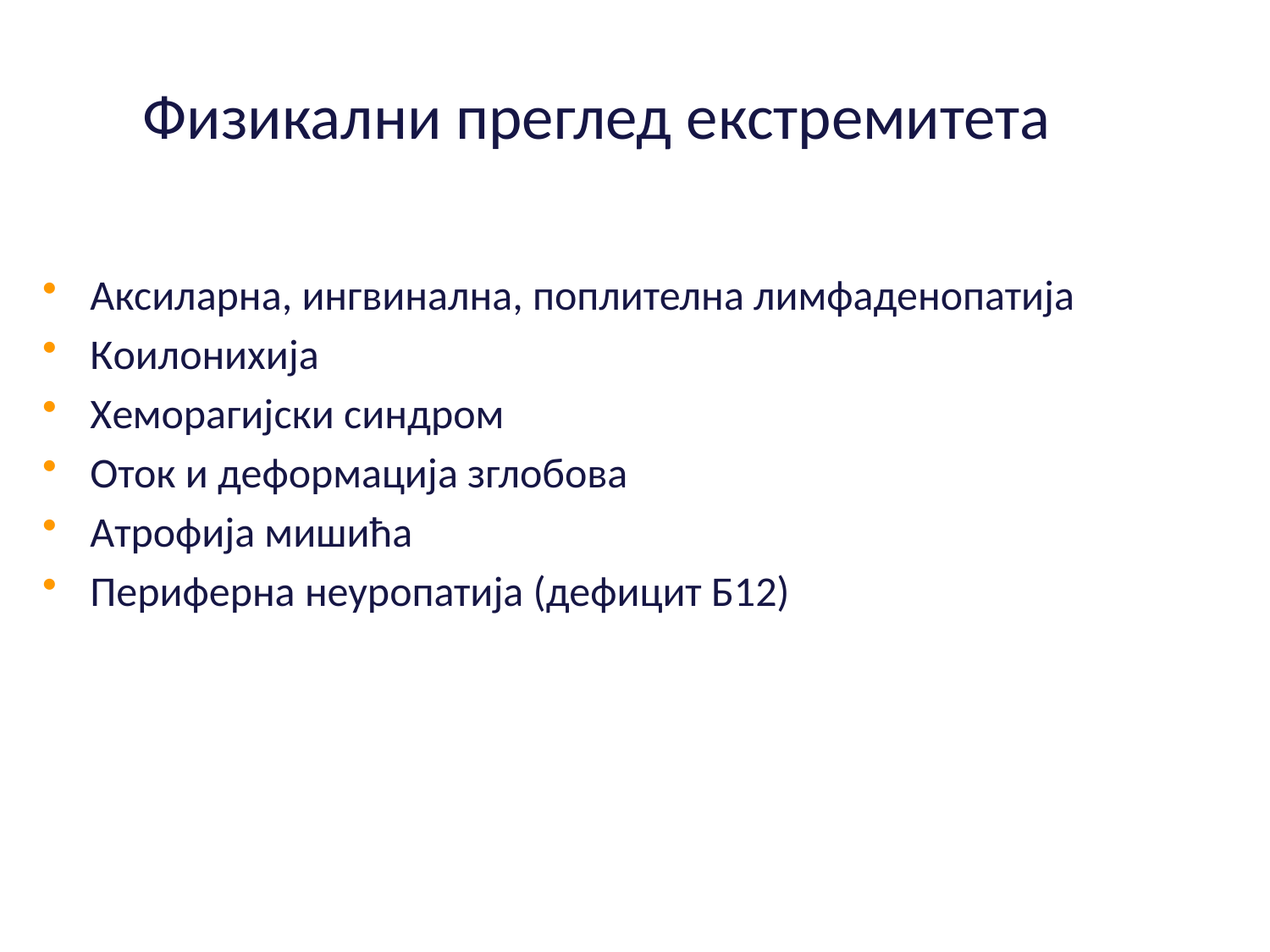

Физикални преглед екстремитета

Аксиларна, ингвинална, поплителна лимфаденопатија
Коилонихија
Хеморагијски синдром
Оток и деформација зглобова
Атрофија мишића
Периферна неуропатија (дефицит Б12)